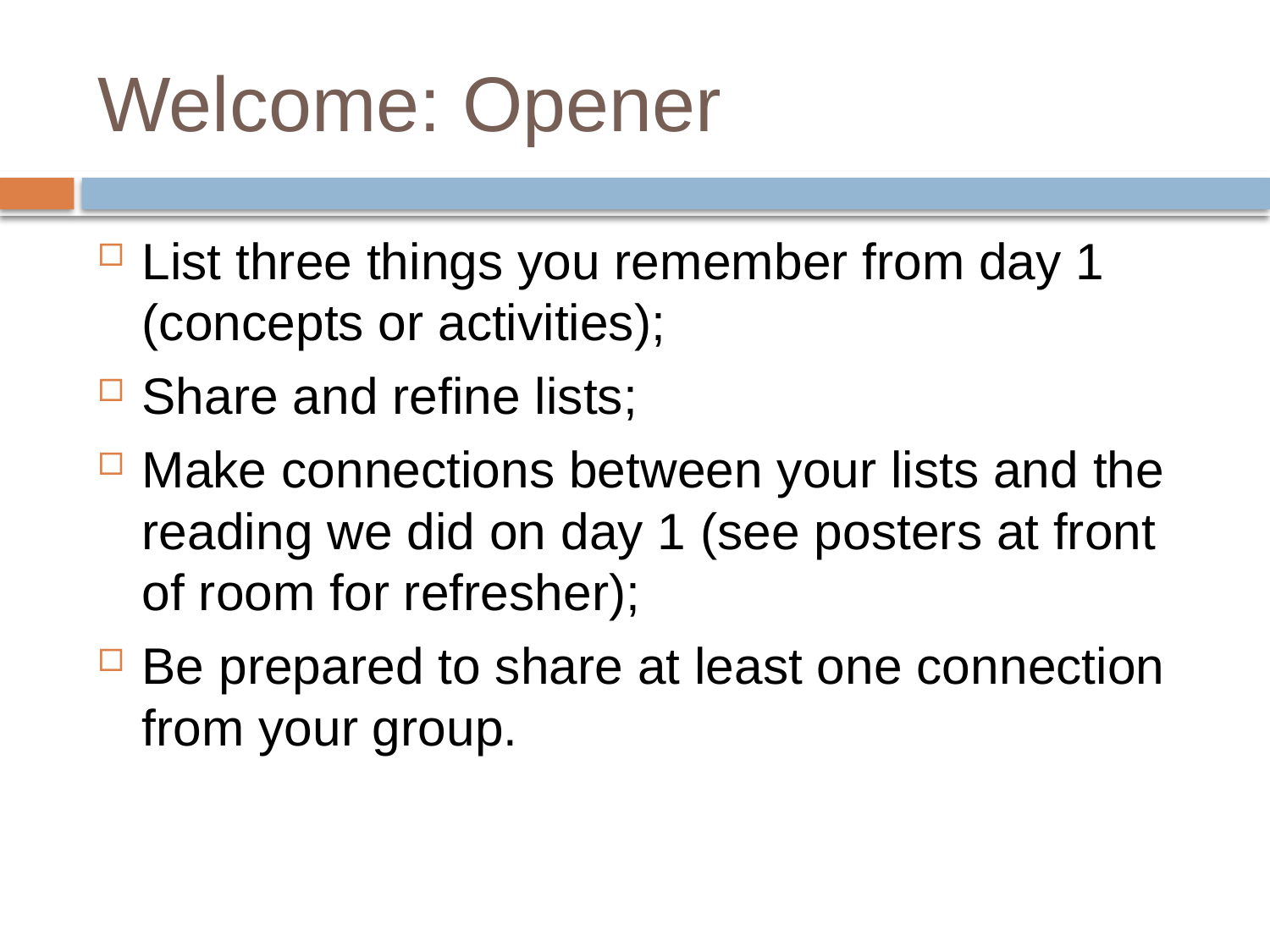

# Welcome: Opener
List three things you remember from day 1 (concepts or activities);
Share and refine lists;
Make connections between your lists and the reading we did on day 1 (see posters at front of room for refresher);
Be prepared to share at least one connection from your group.